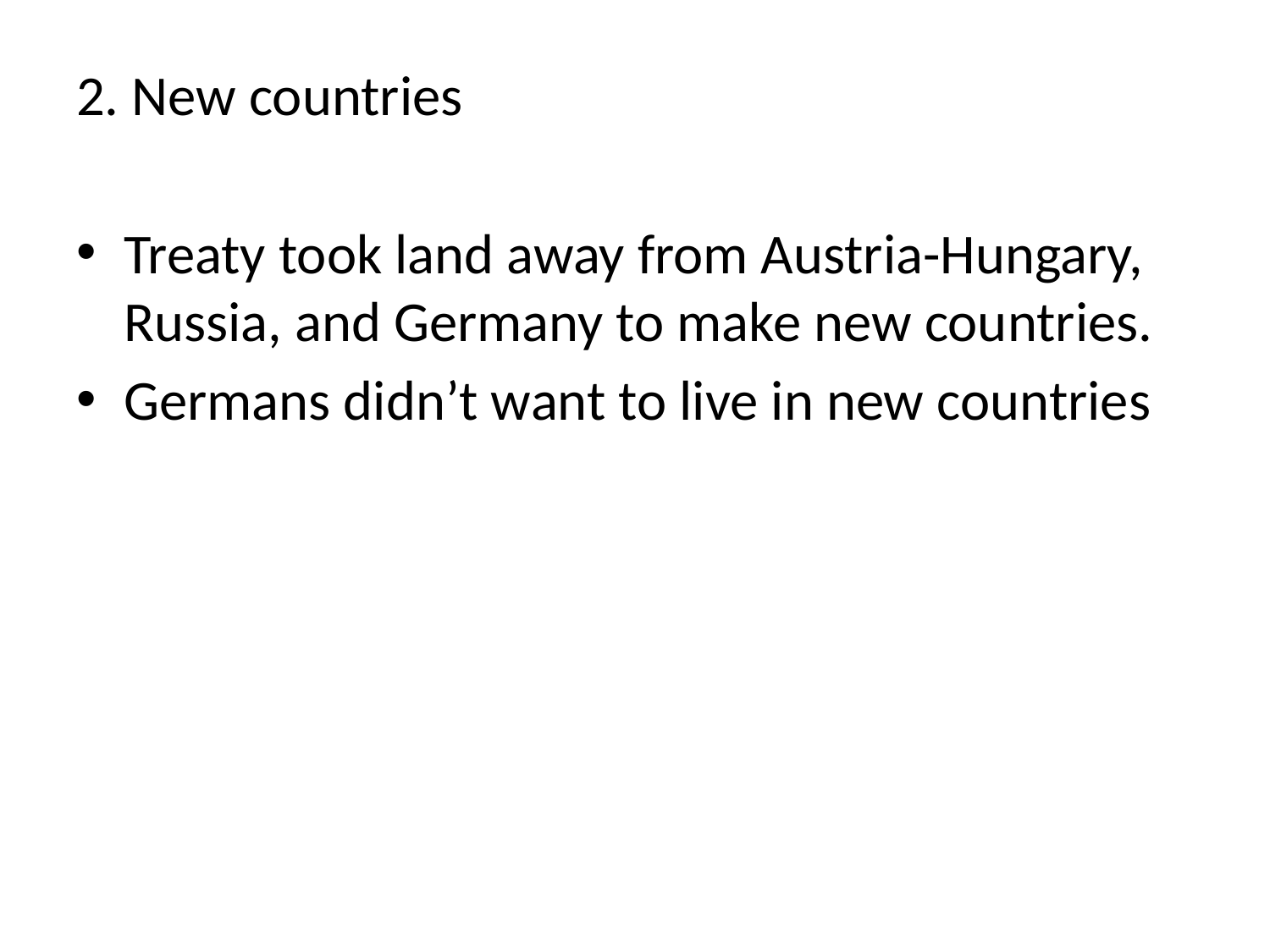

2. New countries

Treaty took land away from Austria-Hungary, Russia, and Germany to make new countries.
Germans didn’t want to live in new countries